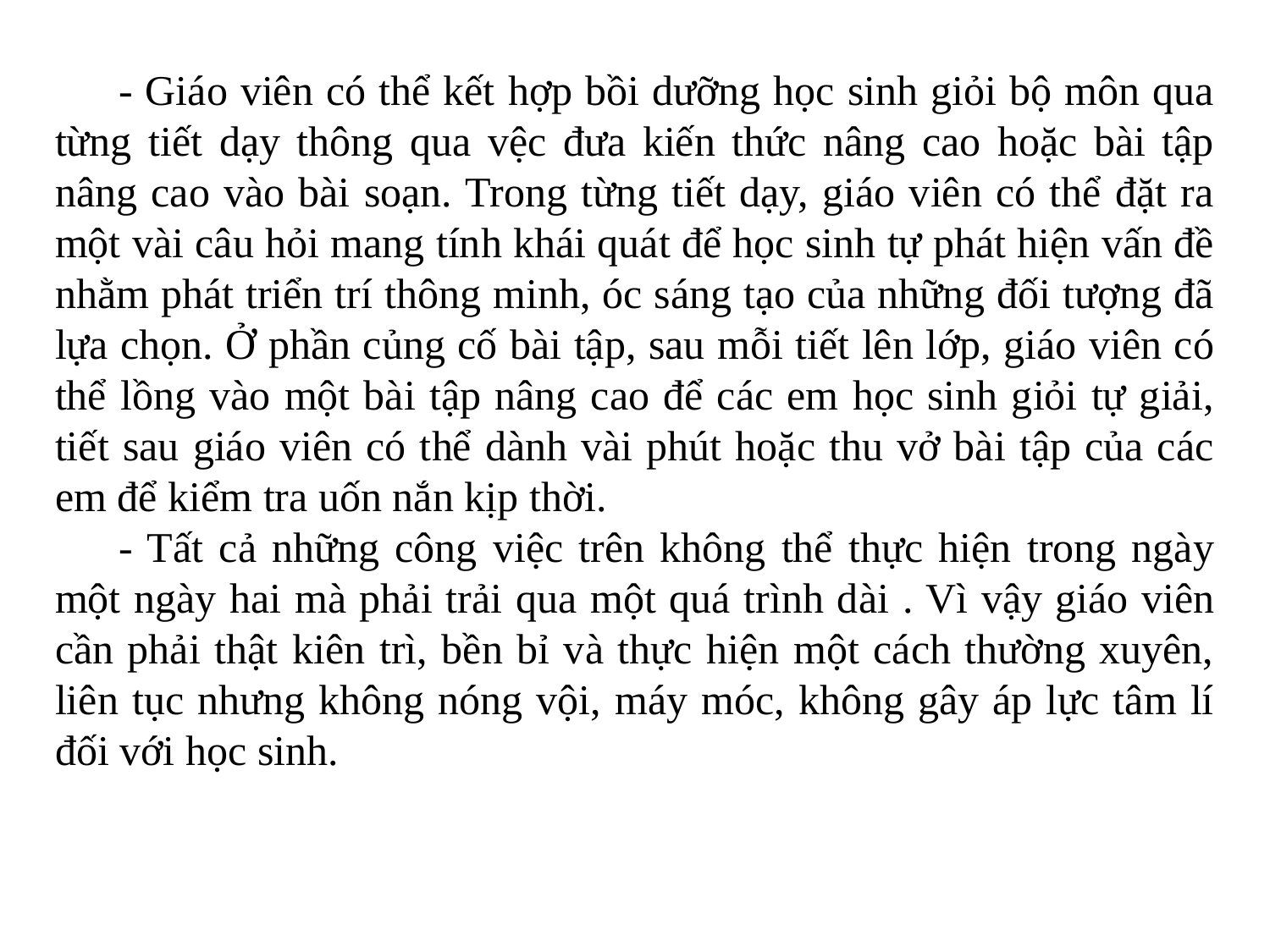

- Giáo viên có thể kết hợp bồi dưỡng học sinh giỏi bộ môn qua từng tiết dạy thông qua vệc đưa kiến thức nâng cao hoặc bài tập nâng cao vào bài soạn. Trong từng tiết dạy, giáo viên có thể đặt ra một vài câu hỏi mang tính khái quát để học sinh tự phát hiện vấn đề nhằm phát triển trí thông minh, óc sáng tạo của những đối tượng đã lựa chọn. Ở phần củng cố bài tập, sau mỗi tiết lên lớp, giáo viên có thể lồng vào một bài tập nâng cao để các em học sinh giỏi tự giải, tiết sau giáo viên có thể dành vài phút hoặc thu vở bài tập của các em để kiểm tra uốn nắn kịp thời.
- Tất cả những công việc trên không thể thực hiện trong ngày một ngày hai mà phải trải qua một quá trình dài . Vì vậy giáo viên cần phải thật kiên trì, bền bỉ và thực hiện một cách thường xuyên, liên tục nhưng không nóng vội, máy móc, không gây áp lực tâm lí đối với học sinh.